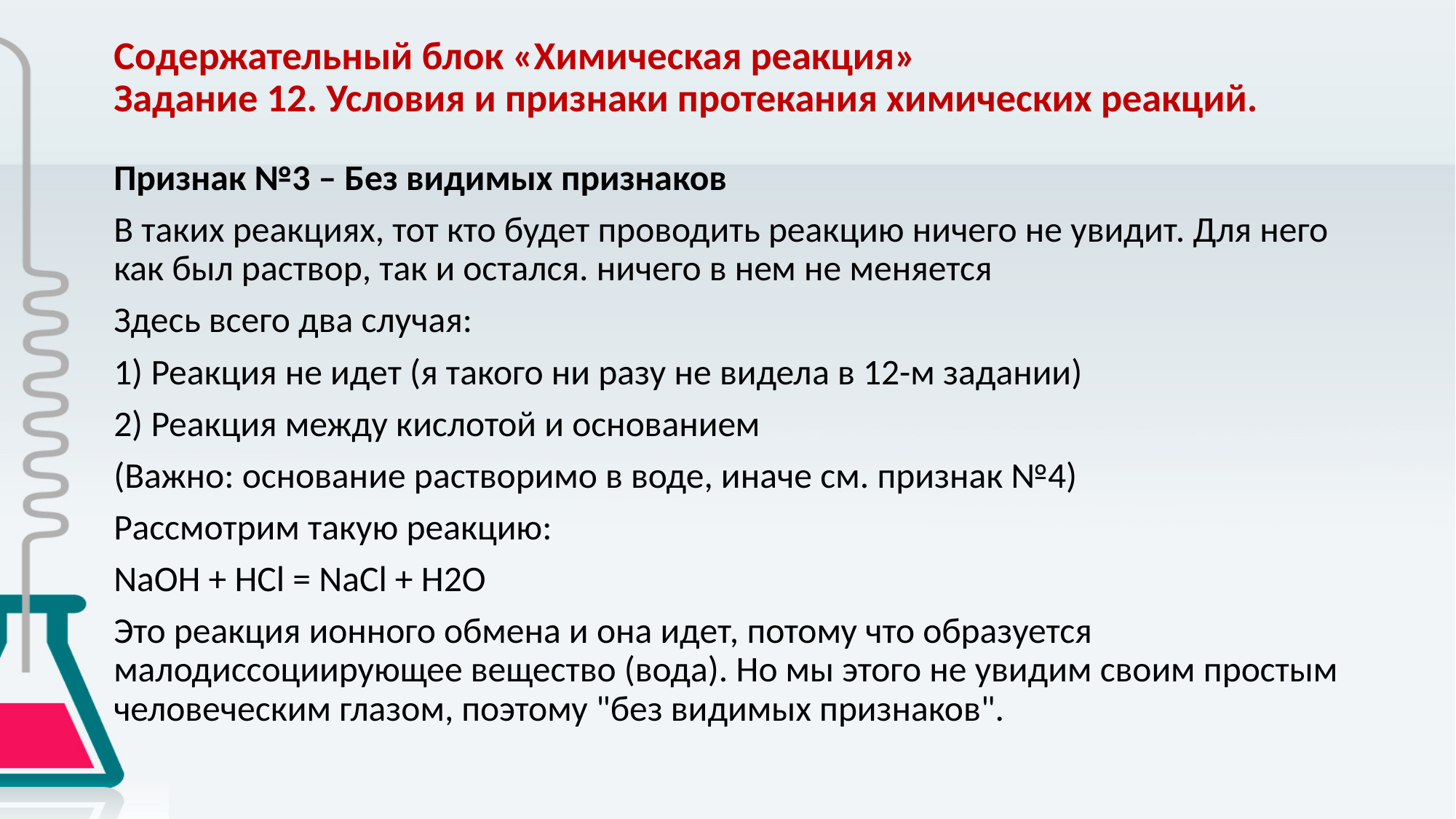

# Содержательный блок «Химическая реакция» Задание 12. Условия и признаки протекания химических реакций.
Признак №3 – Без видимых признаков
В таких реакциях, тот кто будет проводить реакцию ничего не увидит. Для него как был раствор, так и остался. ничего в нем не меняется
Здесь всего два случая:
1) Реакция не идет (я такого ни разу не видела в 12-м задании)
2) Реакция между кислотой и основанием
(Важно: основание растворимо в воде, иначе см. признак №4)
Рассмотрим такую реакцию:
NaOH + HCl = NaCl + H2O
Это реакция ионного обмена и она идет, потому что образуется малодиссоциирующее вещество (вода). Но мы этого не увидим своим простым человеческим глазом, поэтому "без видимых признаков".